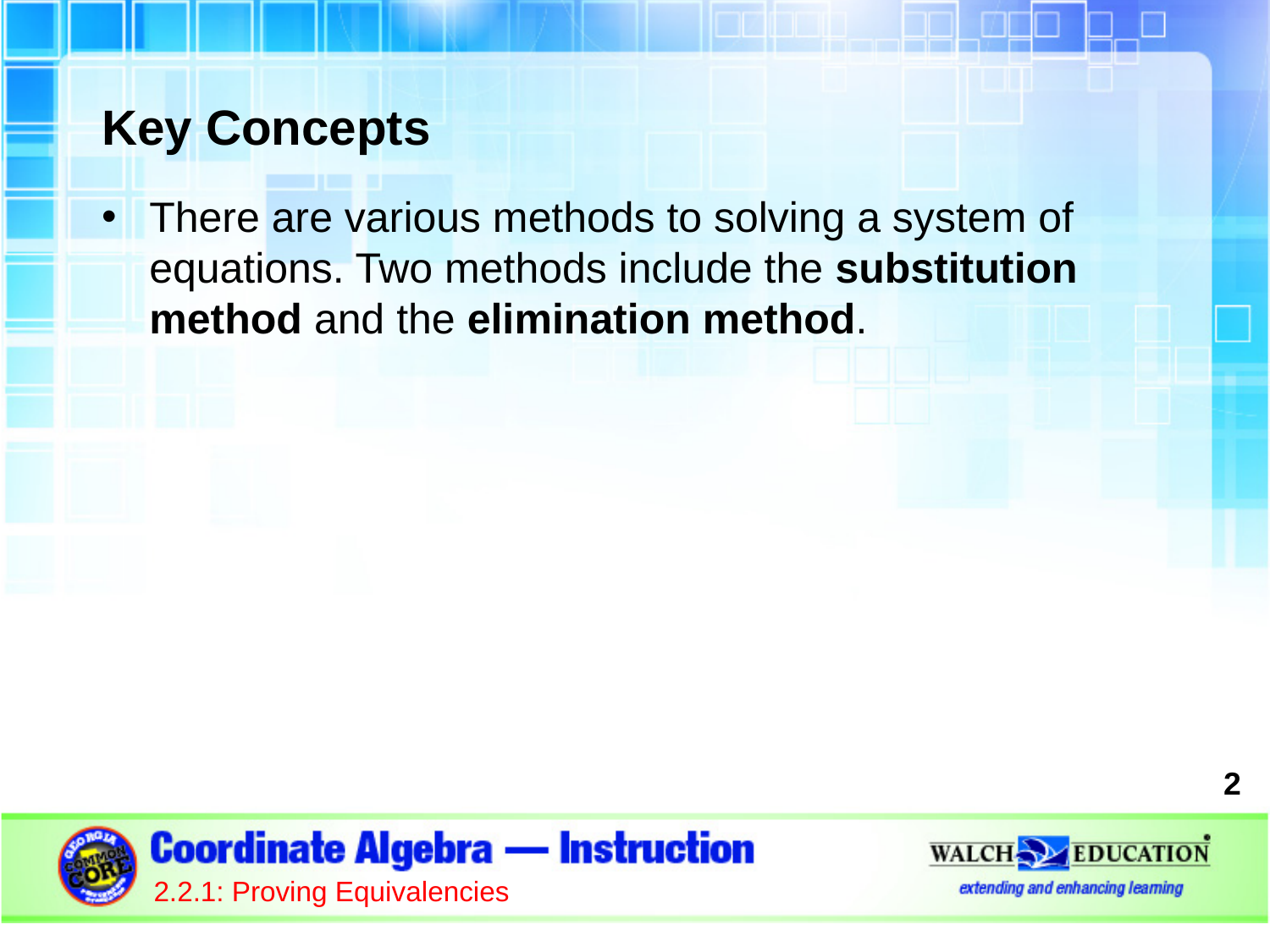

Key Concepts

There are various methods to solving a system of equations. Two methods include the substitution method and the elimination method.
2
2.2.1: Proving Equivalencies